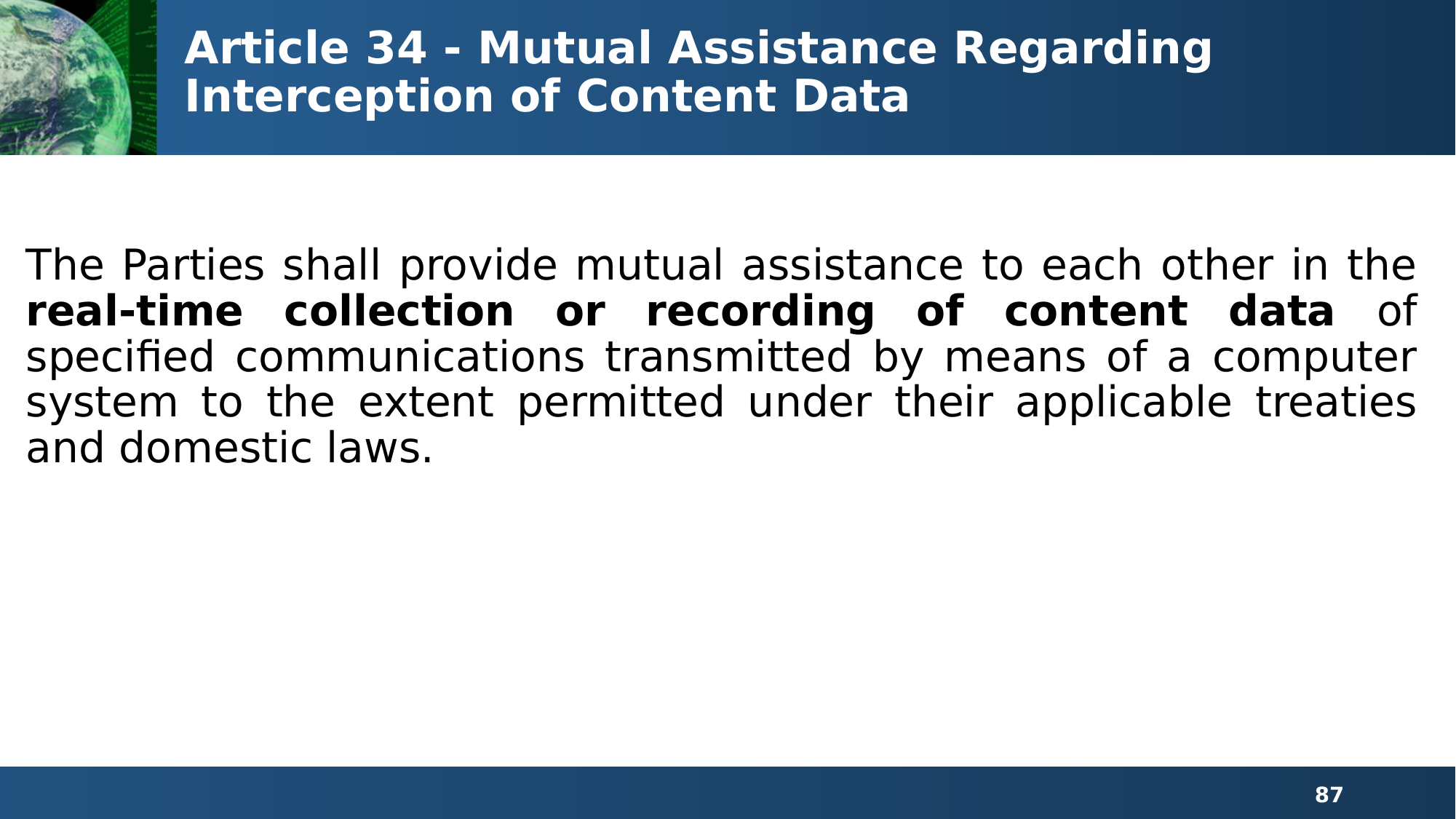

# Article 34 - Mutual Assistance Regarding Interception of Content Data

The Parties shall provide mutual assistance to each other in the real-time collection or recording of content data of specified communications transmitted by means of a computer system to the extent permitted under their applicable treaties and domestic laws.
87